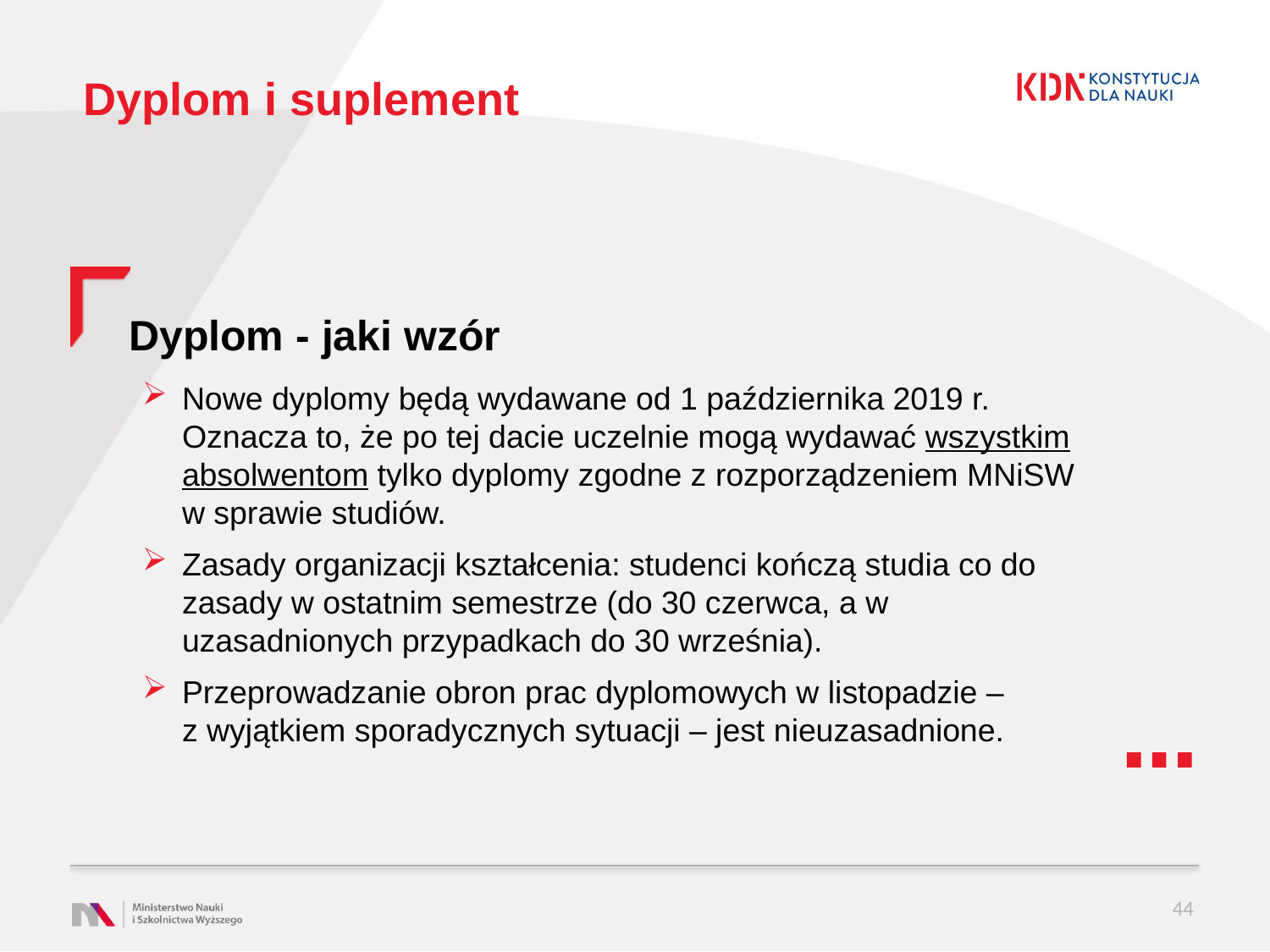

# Dyplom i suplement
Dyplom - jaki wzór
Nowe dyplomy będą wydawane od 1 października 2019 r. Oznacza to, że po tej dacie uczelnie mogą wydawać wszystkim absolwentom tylko dyplomy zgodne z rozporządzeniem MNiSW w sprawie studiów.
Zasady organizacji kształcenia: studenci kończą studia co do zasady w ostatnim semestrze (do 30 czerwca, a w uzasadnionych przypadkach do 30 września).
Przeprowadzanie obron prac dyplomowych w listopadzie –
z wyjątkiem sporadycznych sytuacji – jest nieuzasadnione.
44